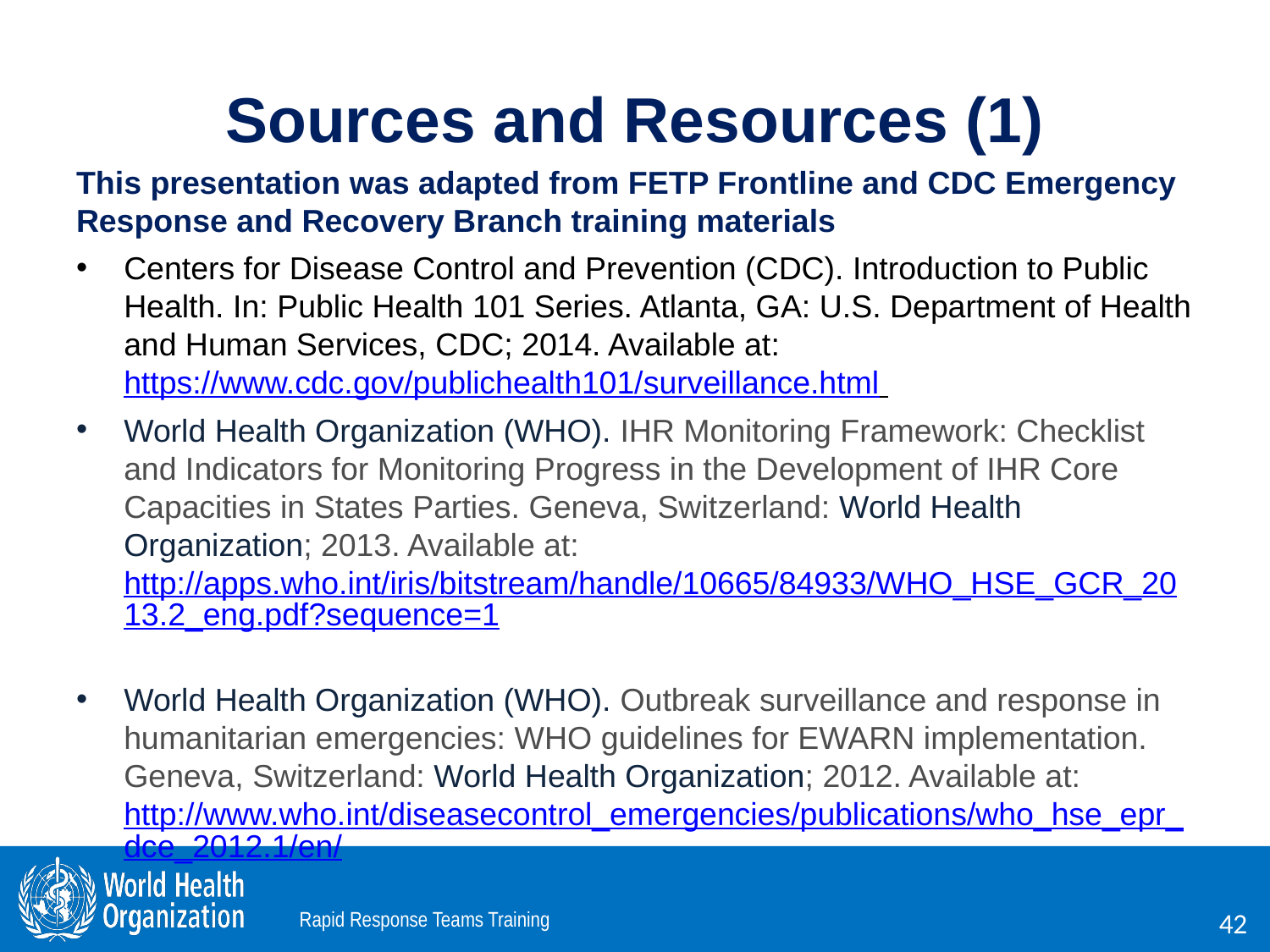

# Sources and Resources (1)
This presentation was adapted from FETP Frontline and CDC Emergency Response and Recovery Branch training materials
Centers for Disease Control and Prevention (CDC). Introduction to Public Health. In: Public Health 101 Series. Atlanta, GA: U.S. Department of Health and Human Services, CDC; 2014. Available at: https://www.cdc.gov/publichealth101/surveillance.html
World Health Organization (WHO). IHR Monitoring Framework: Checklist and Indicators for Monitoring Progress in the Development of IHR Core Capacities in States Parties. Geneva, Switzerland: World Health Organization; 2013. Available at: http://apps.who.int/iris/bitstream/handle/10665/84933/WHO_HSE_GCR_2013.2_eng.pdf?sequence=1
World Health Organization (WHO). Outbreak surveillance and response in humanitarian emergencies: WHO guidelines for EWARN implementation. Geneva, Switzerland: World Health Organization; 2012. Available at: http://www.who.int/diseasecontrol_emergencies/publications/who_hse_epr_dce_2012.1/en/